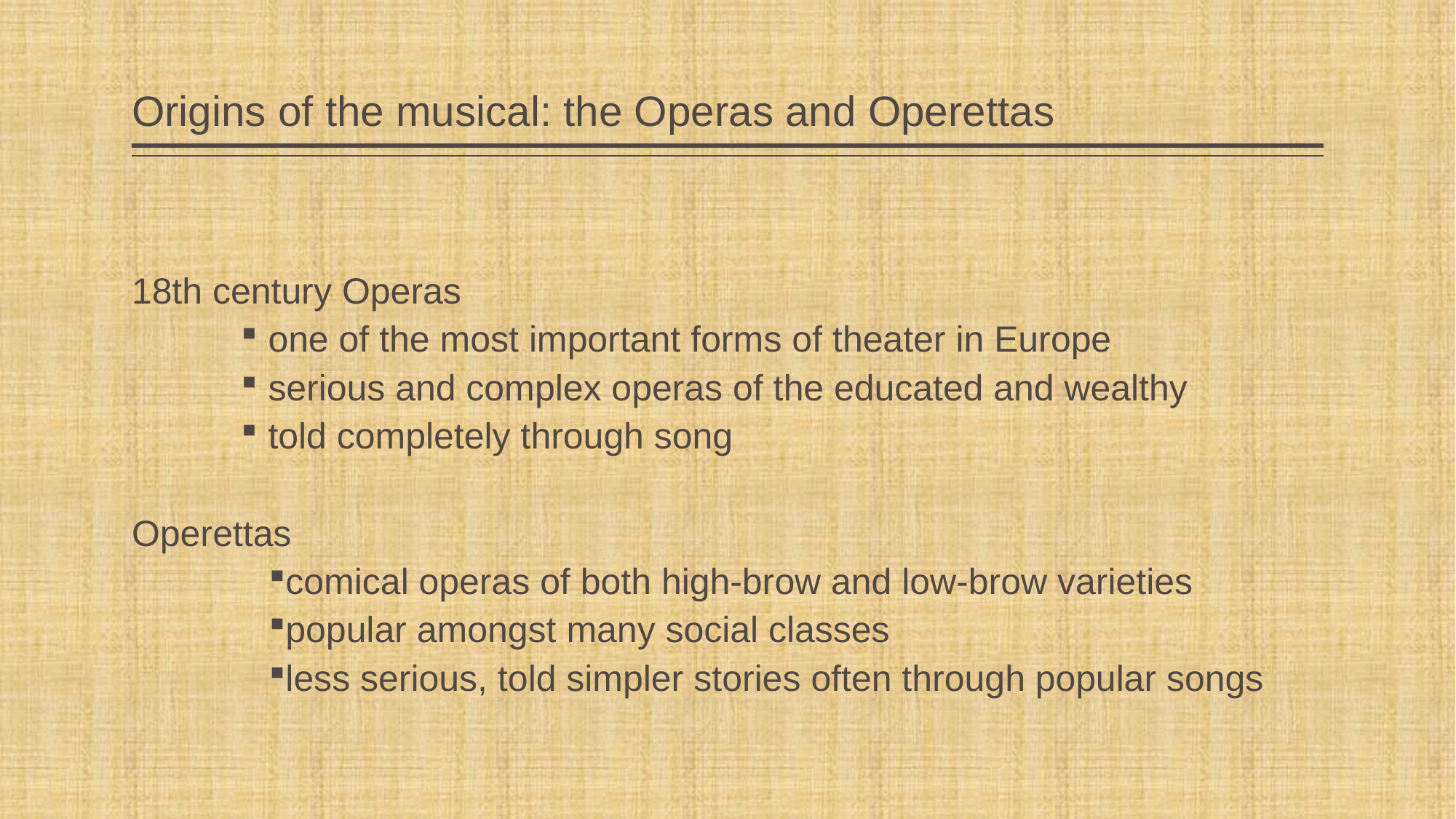

# Origins of the musical: the Operas and Operettas
18th century Operas
one of the most important forms of theater in Europe
serious and complex operas of the educated and wealthy
told completely through song

Operettas
comical operas of both high-brow and low-brow varieties
popular amongst many social classes
less serious, told simpler stories often through popular songs